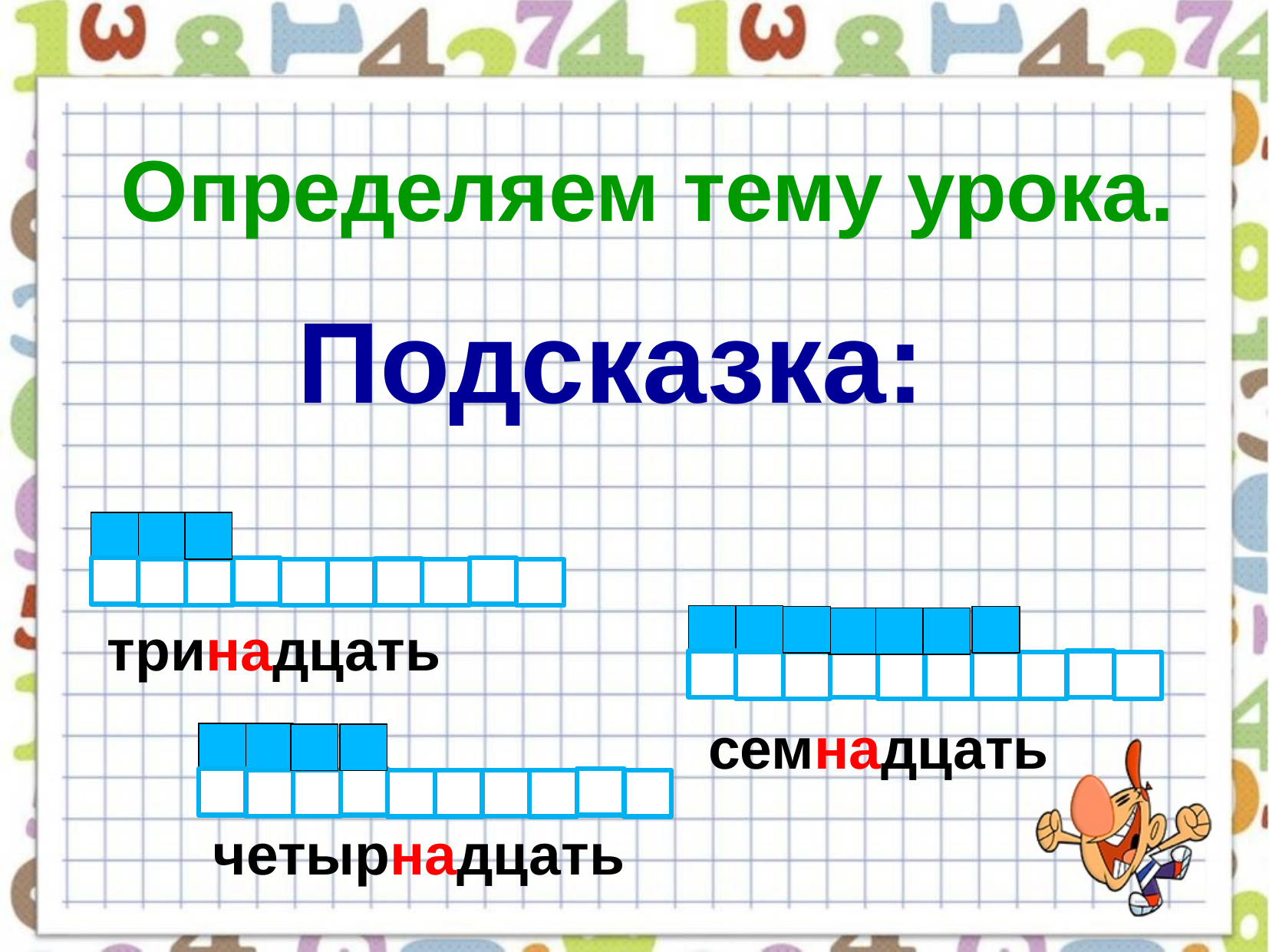

# Определяем тему урока.
    Подсказка:

тринадцать

семнадцать

четырнадцать